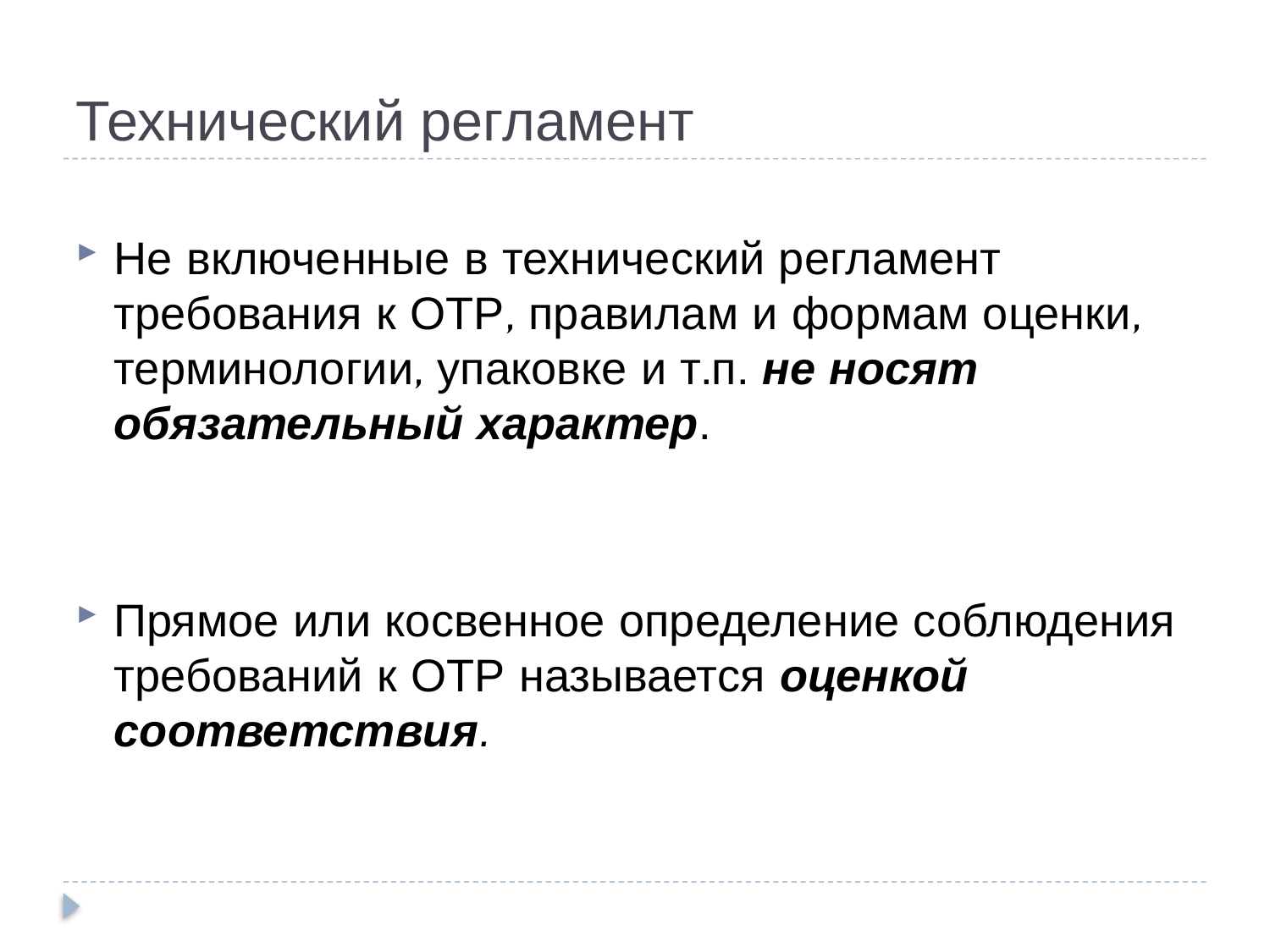

# Технический регламент
Не включенные в технический регламент требования к ОТР, правилам и формам оценки, терминологии, упаковке и т.п. не носят обязательный характер.

Прямое или косвенное определение соблюдения требований к ОТР называется оценкой соответствия.